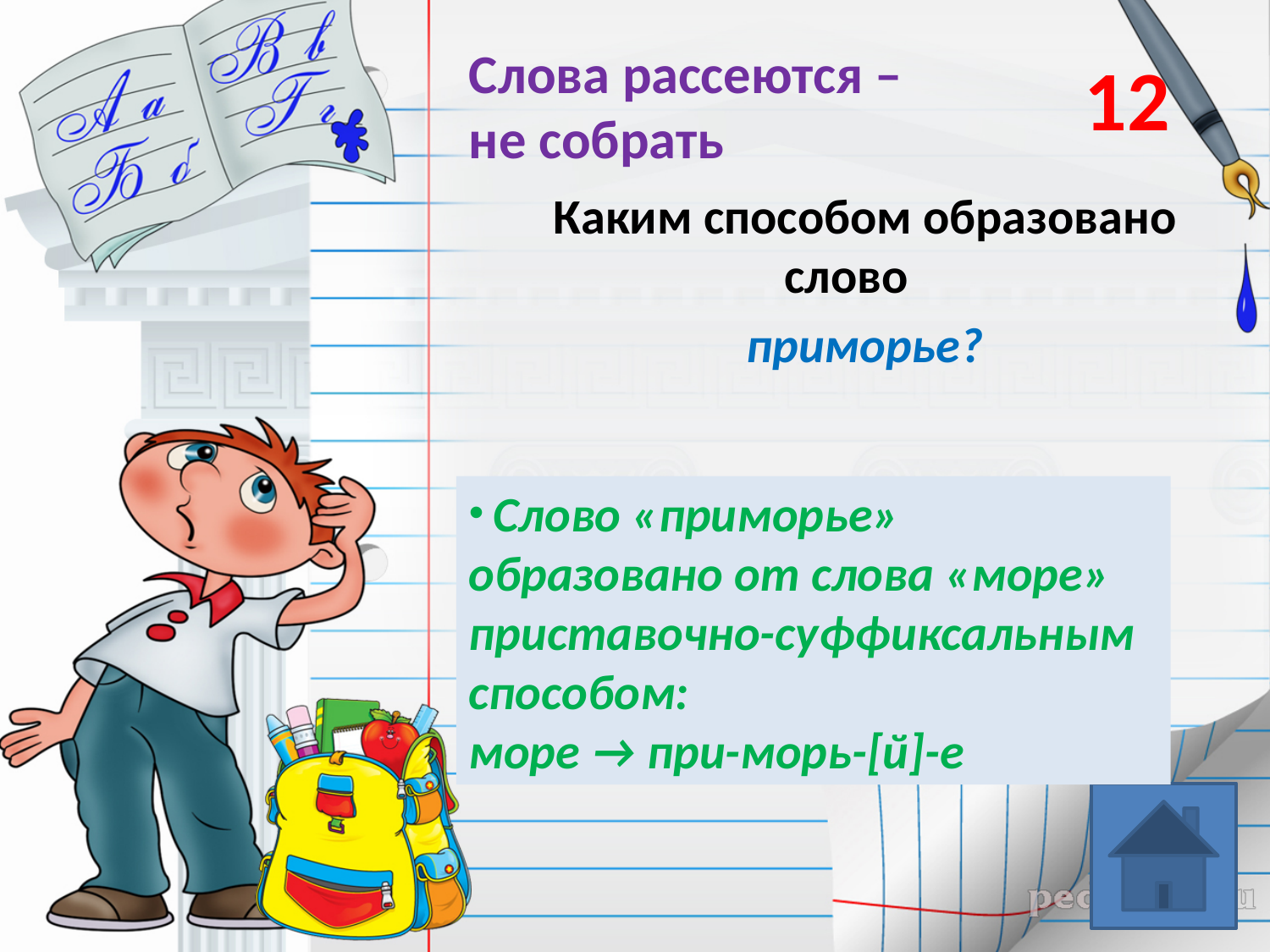

12
# Слова рассеются – не собрать
Каким способом образовано слово
приморье?
 Слово «приморье» образовано от слова «море» приставочно-суффиксальным способом:
море → при-морь-[й]-е